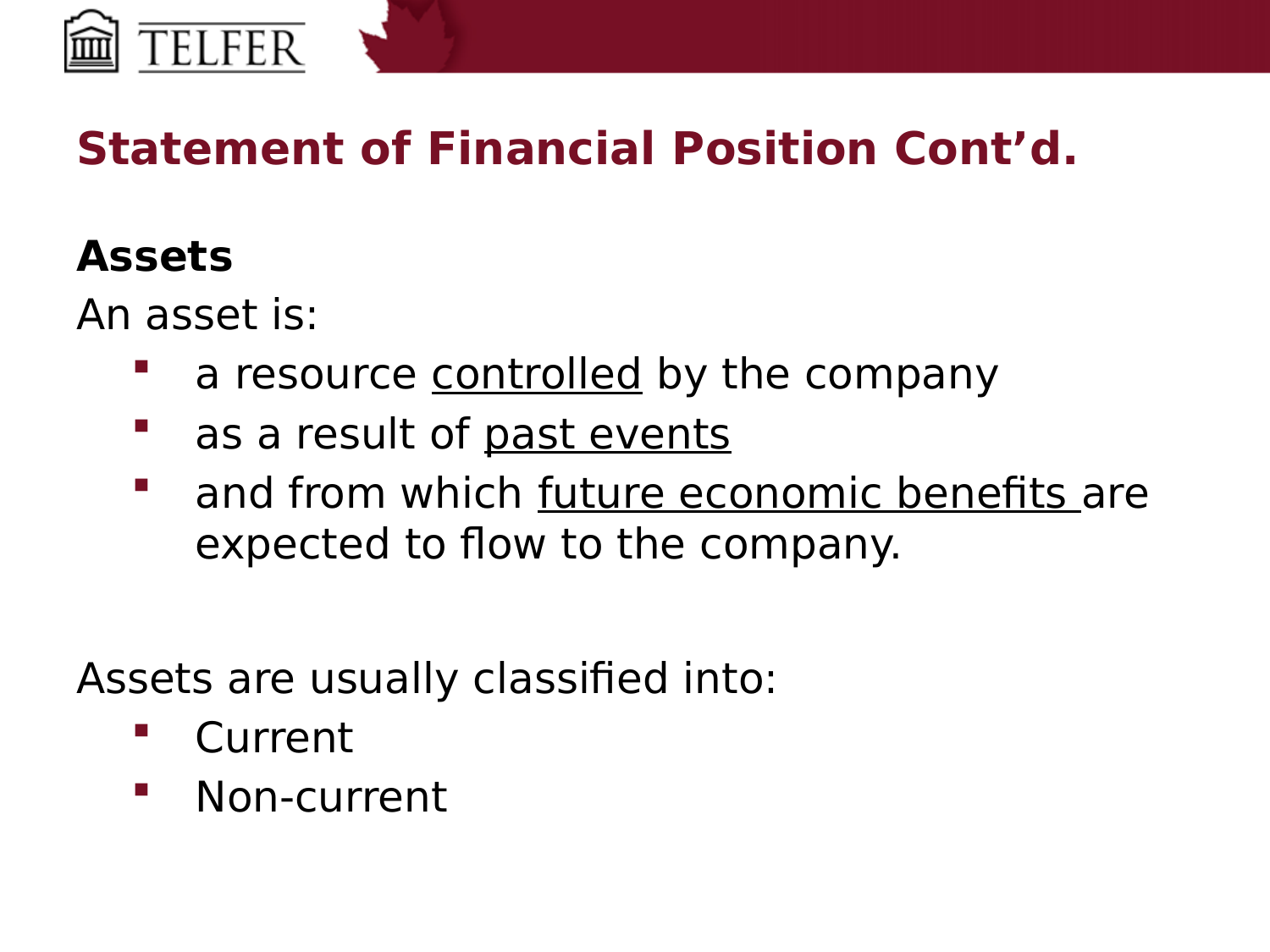

# Statement of Financial Position Cont’d.
Assets
An asset is:
a resource controlled by the company
as a result of past events
and from which future economic benefits are expected to flow to the company.

Assets are usually classified into:
Current
Non-current